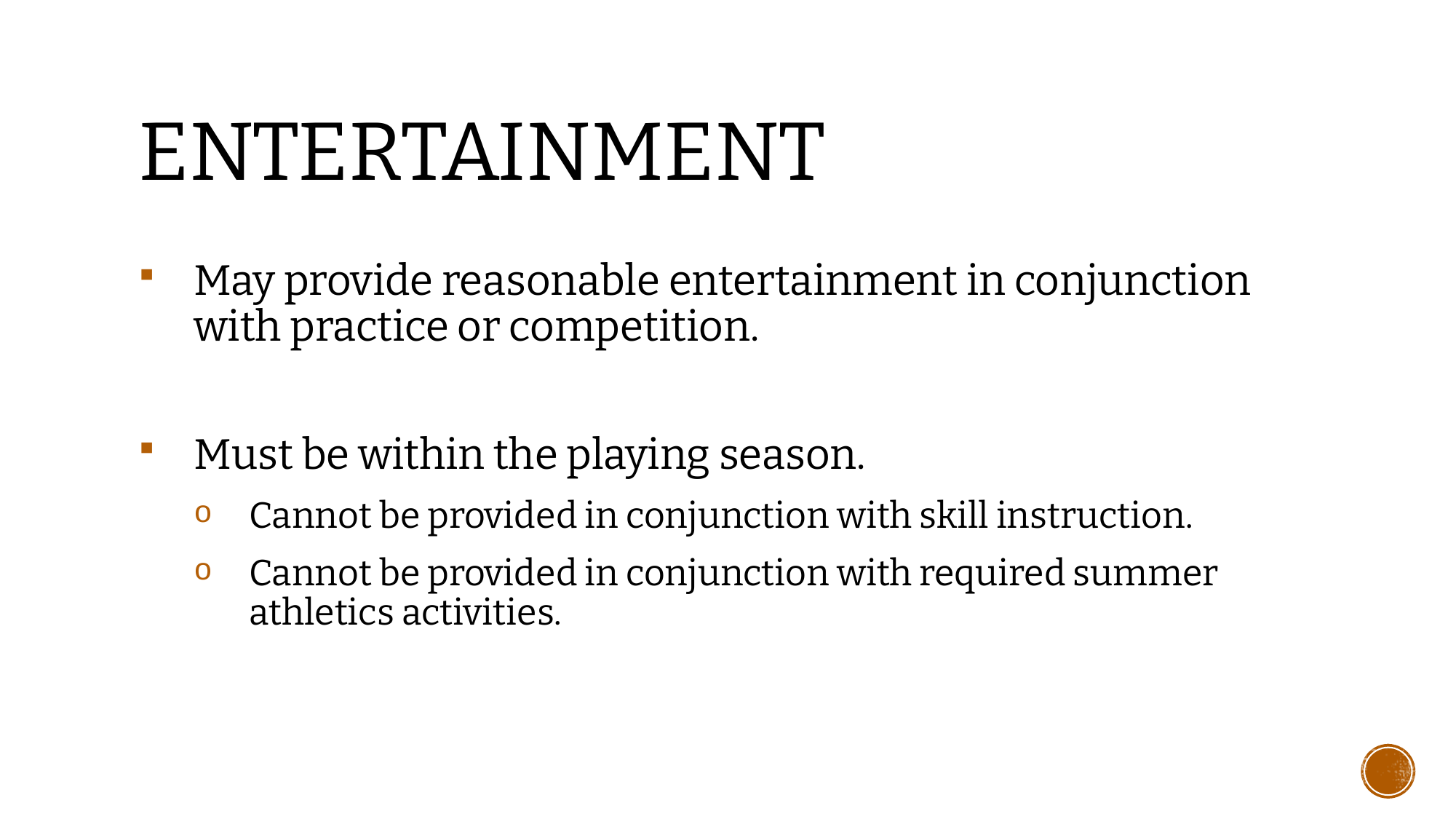

# Entertainment
May provide reasonable entertainment in conjunction with practice or competition.

Must be within the playing season.
Cannot be provided in conjunction with skill instruction.
Cannot be provided in conjunction with required summer athletics activities.